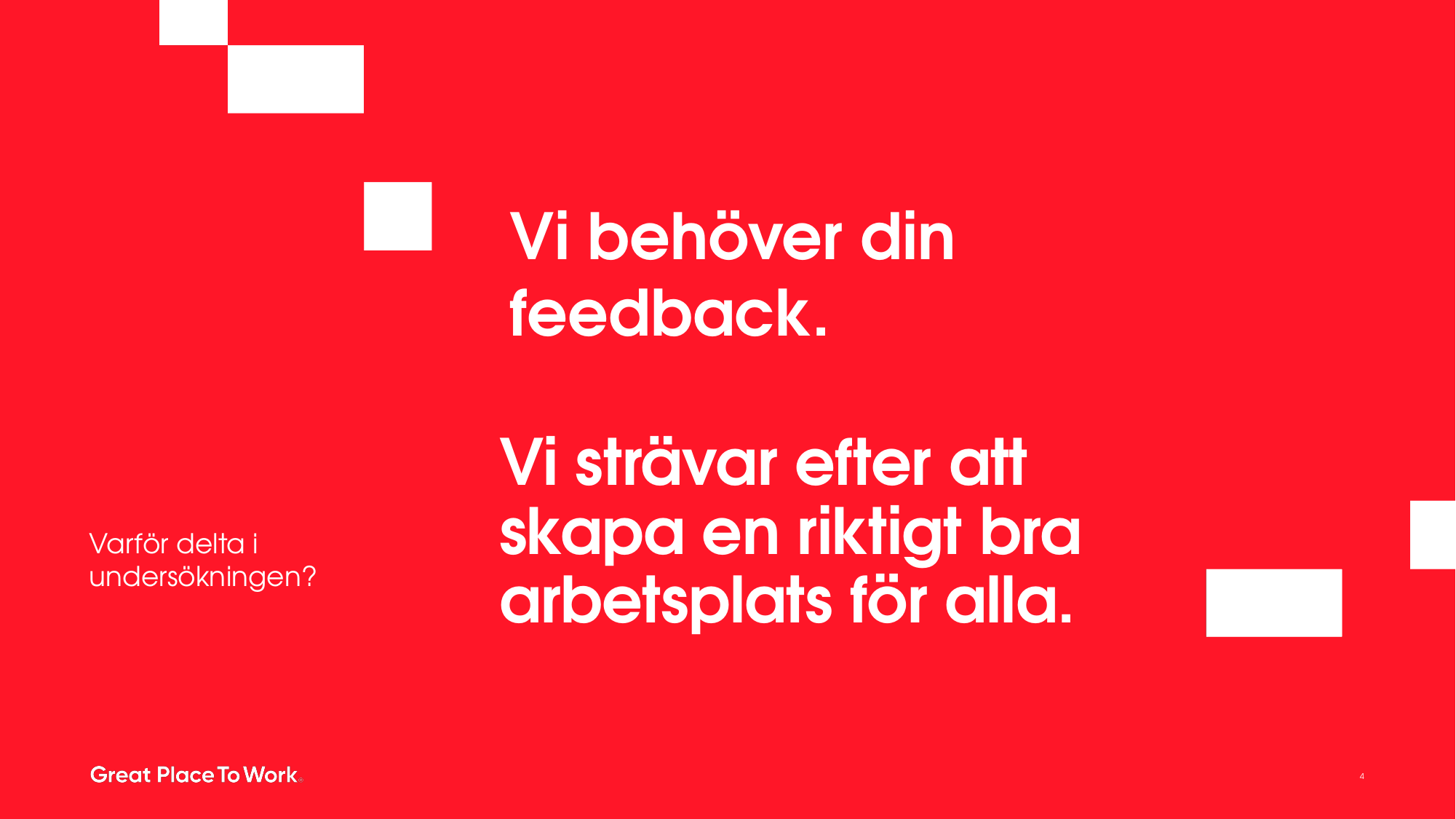

Vi behöver din feedback.
# Vi strävar efter att skapa en riktigt bra arbetsplats för alla.
Varför delta i undersökningen?
4